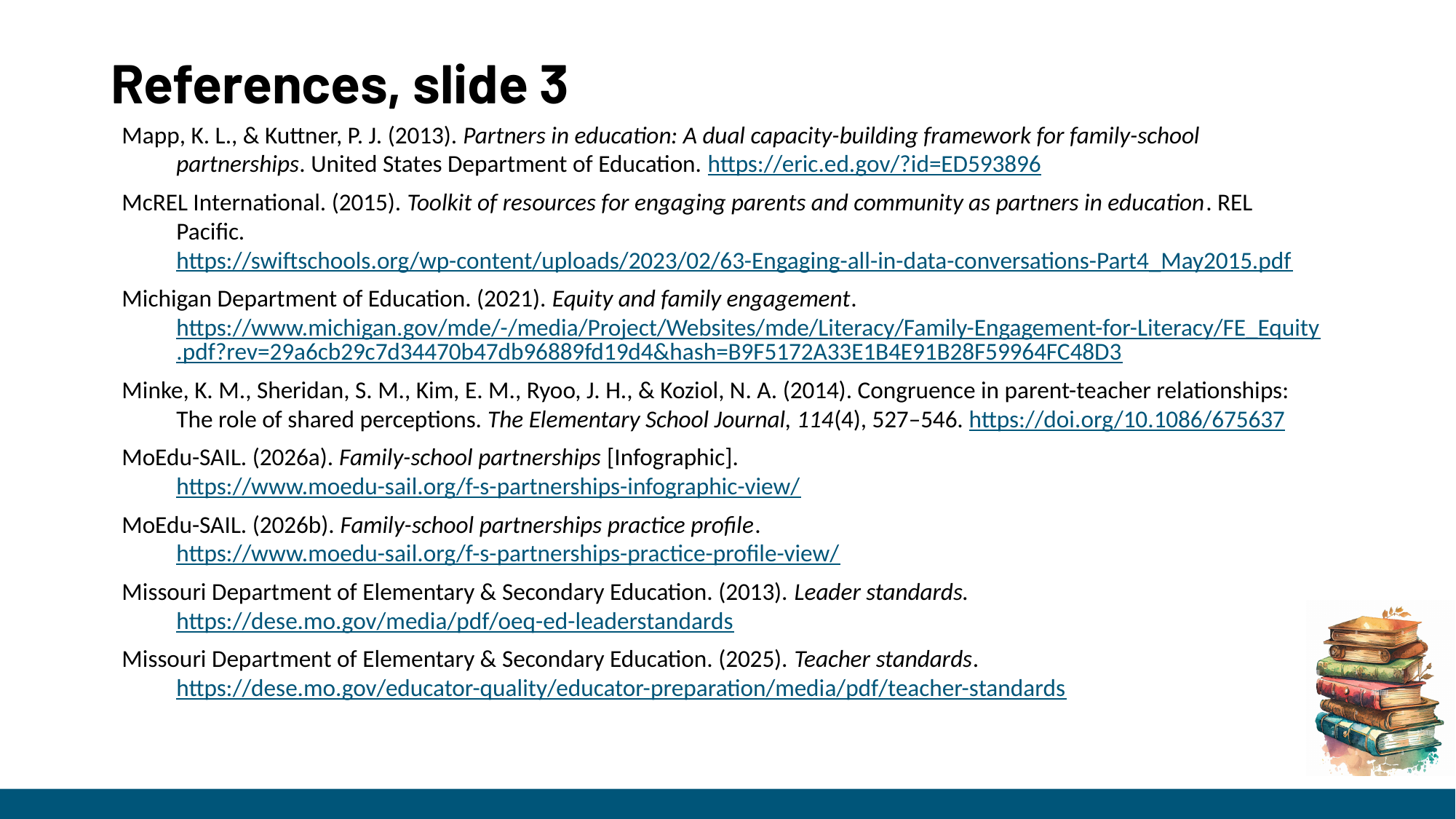

# References, slide 3
Mapp, K. L., & Kuttner, P. J. (2013). Partners in education: A dual capacity-building framework for family-school partnerships. United States Department of Education. https://eric.ed.gov/?id=ED593896
McREL International. (2015). Toolkit of resources for engaging parents and community as partners in education. REL Pacific. https://swiftschools.org/wp-content/uploads/2023/02/63-Engaging-all-in-data-conversations-Part4_May2015.pdf
Michigan Department of Education. (2021). Equity and family engagement. https://www.michigan.gov/mde/-/media/Project/Websites/mde/Literacy/Family-Engagement-for-Literacy/FE_Equity.pdf?rev=29a6cb29c7d34470b47db96889fd19d4&hash=B9F5172A33E1B4E91B28F59964FC48D3
Minke, K. M., Sheridan, S. M., Kim, E. M., Ryoo, J. H., & Koziol, N. A. (2014). Congruence in parent-teacher relationships: The role of shared perceptions. The Elementary School Journal, 114(4), 527–546. https://doi.org/10.1086/675637
MoEdu-SAIL. (2026a). Family-school partnerships [Infographic]. https://www.moedu-sail.org/f-s-partnerships-infographic-view/
MoEdu-SAIL. (2026b). Family-school partnerships practice profile. https://www.moedu-sail.org/f-s-partnerships-practice-profile-view/
Missouri Department of Elementary & Secondary Education. (2013). Leader standards. https://dese.mo.gov/media/pdf/oeq-ed-leaderstandards
Missouri Department of Elementary & Secondary Education. (2025). Teacher standards. https://dese.mo.gov/educator-quality/educator-preparation/media/pdf/teacher-standards